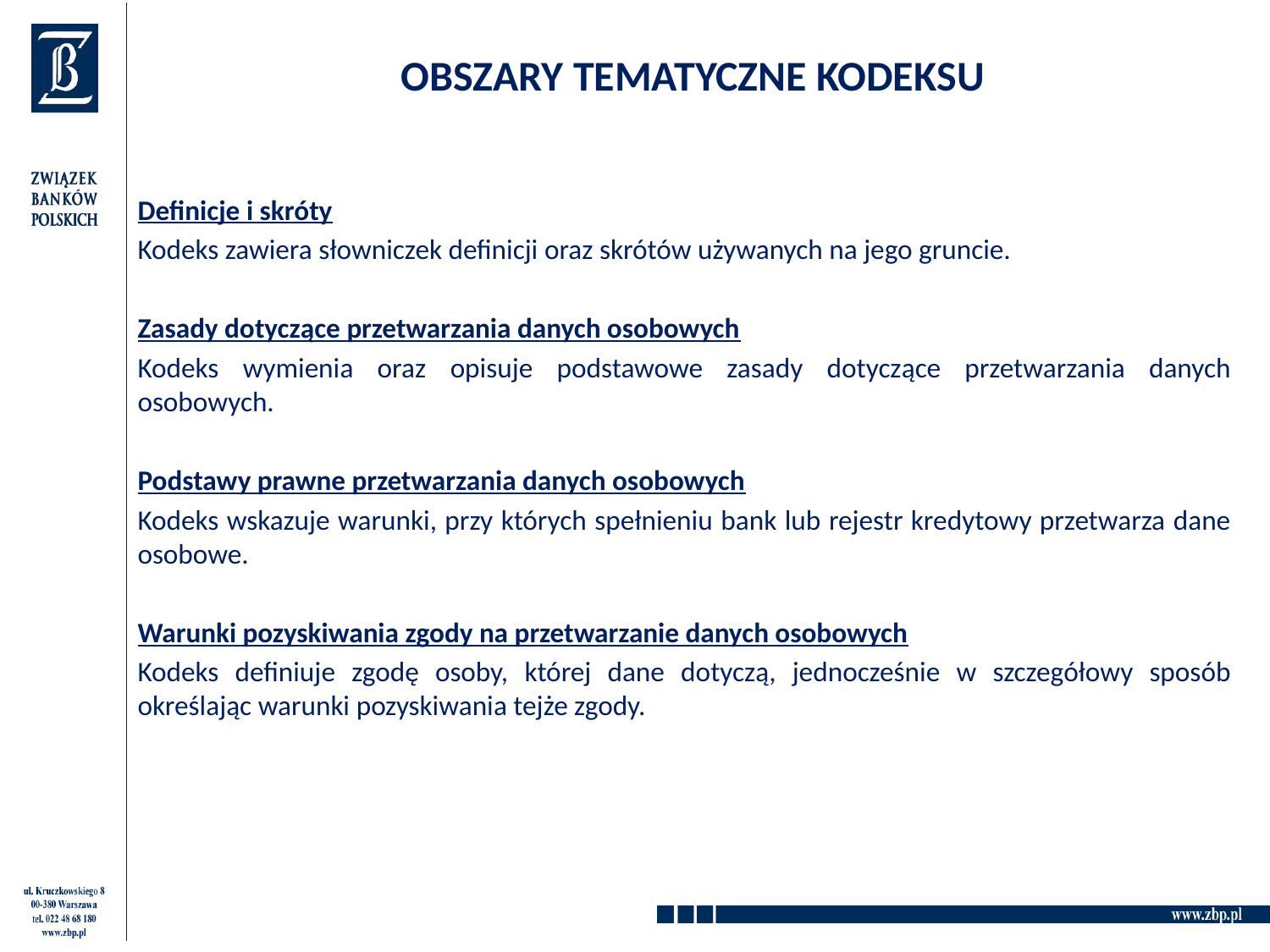

# OBSZARY TEMATYCZNE KODEKSU

Definicje i skróty
Kodeks zawiera słowniczek definicji oraz skrótów używanych na jego gruncie.

Zasady dotyczące przetwarzania danych osobowych
Kodeks wymienia oraz opisuje podstawowe zasady dotyczące przetwarzania danych osobowych.

Podstawy prawne przetwarzania danych osobowych
Kodeks wskazuje warunki, przy których spełnieniu bank lub rejestr kredytowy przetwarza dane osobowe.

Warunki pozyskiwania zgody na przetwarzanie danych osobowych
Kodeks definiuje zgodę osoby, której dane dotyczą, jednocześnie w szczegółowy sposób określając warunki pozyskiwania tejże zgody.